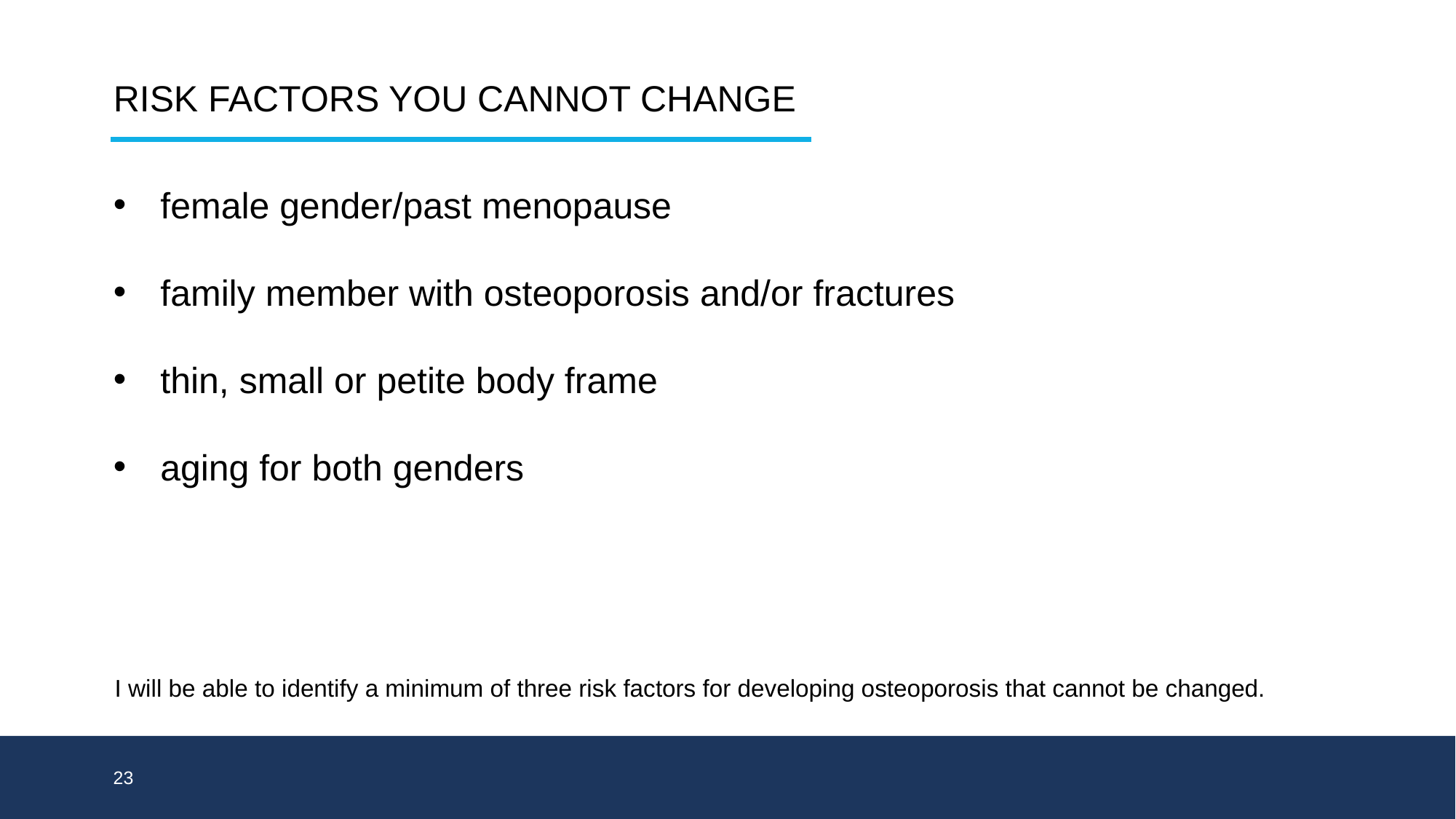

# Risk Factors You CANNOT Change
female gender/past menopause

family member with osteoporosis and/or fractures

thin, small or petite body frame

aging for both genders

I will be able to identify a minimum of three risk factors for developing osteoporosis that cannot be changed.